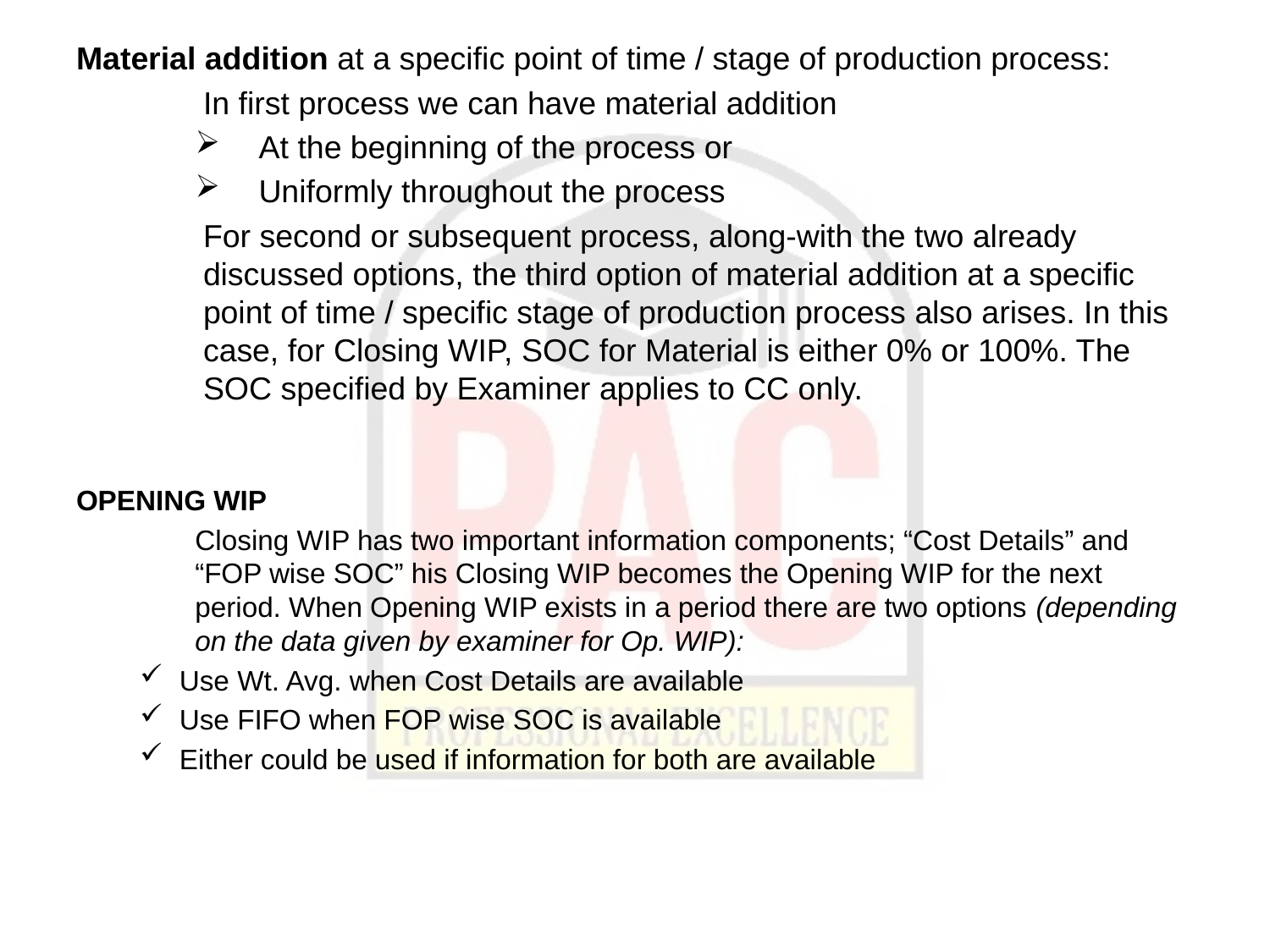

Material addition at a specific point of time / stage of production process:
	In first process we can have material addition
At the beginning of the process or
Uniformly throughout the process
For second or subsequent process, along-with the two already discussed options, the third option of material addition at a specific point of time / specific stage of production process also arises. In this case, for Closing WIP, SOC for Material is either 0% or 100%. The SOC specified by Examiner applies to CC only.
OPENING WIP
Closing WIP has two important information components; “Cost Details” and    “FOP wise SOC” his Closing WIP becomes the Opening WIP for the next period. When Opening WIP exists in a period there are two options (depending on the data given by examiner for Op. WIP):
Use Wt. Avg. when Cost Details are available
Use FIFO when FOP wise SOC is available
Either could be used if information for both are available